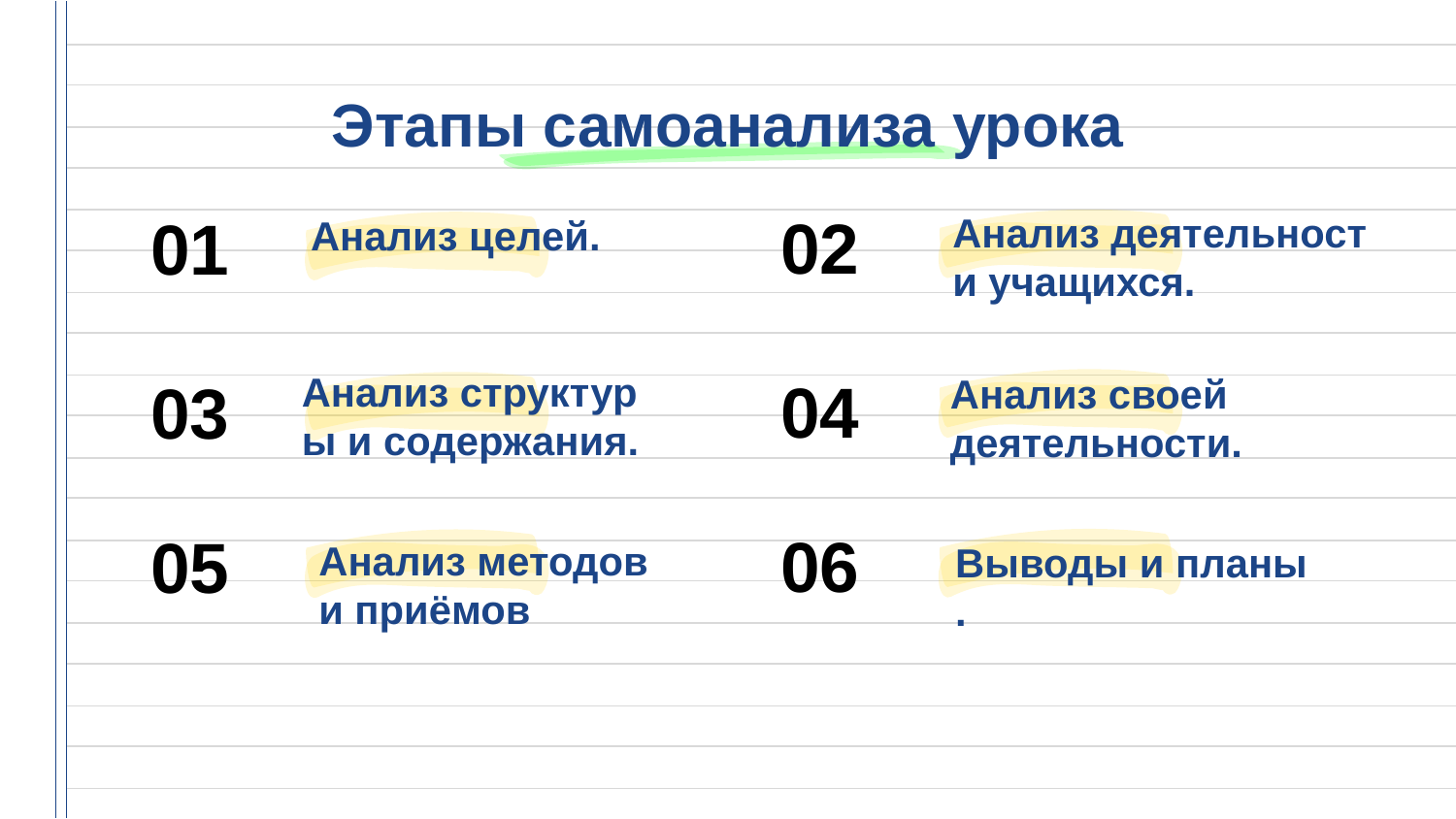

Этапы самоанализа урока

# Анализ деятельности учащихся.
Анализ целей.

02
01
Анализ структуры и содержания.
Анализ своей 
деятельности.

04
03

Анализ методов и приёмов
06
Выводы и планы.
05